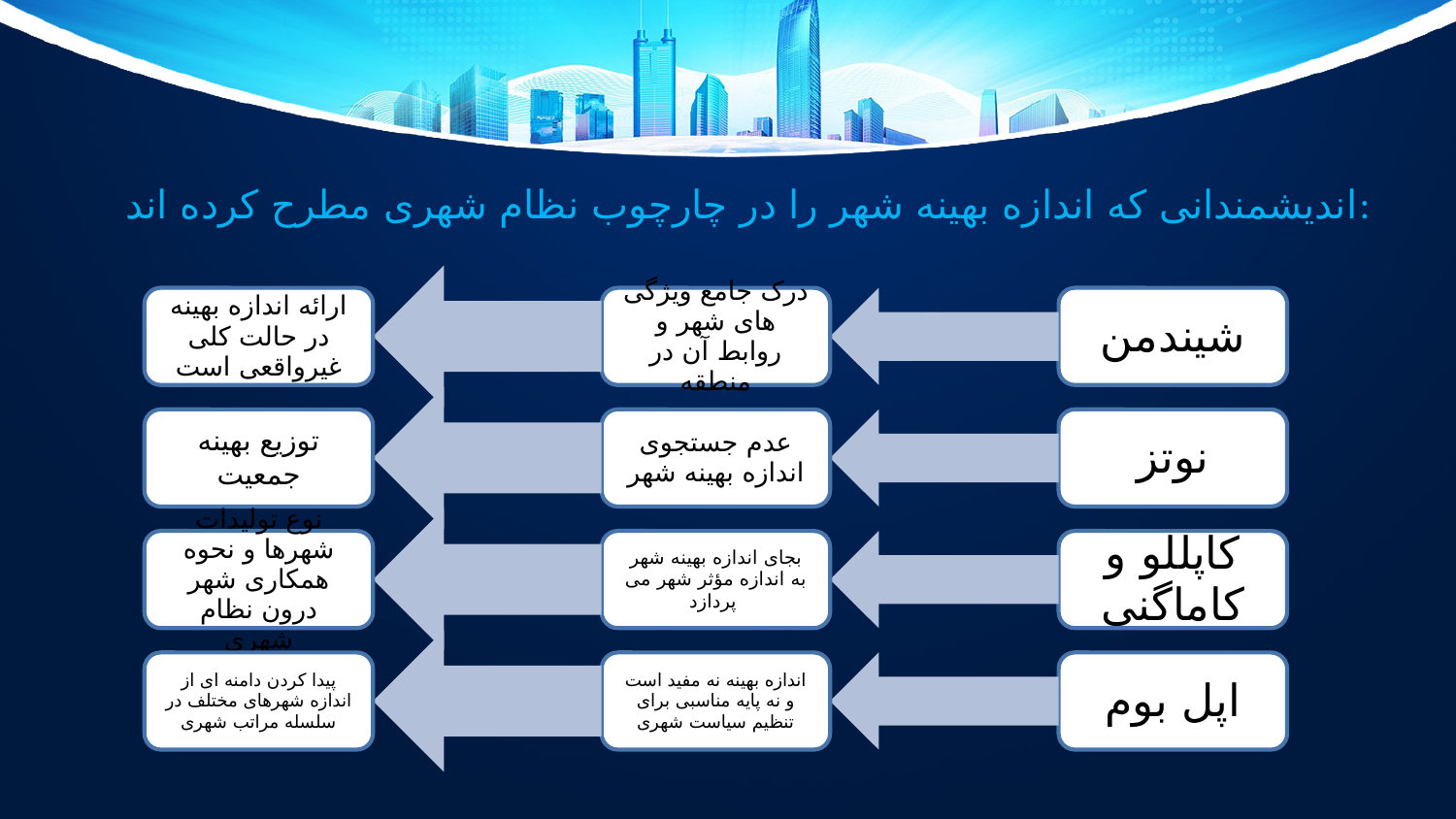

# اندیشمندانی که اندازه بهینه شهر را در چارچوب نظام شهری مطرح کرده اند:
شیندمن
درک جامع ویژگی های شهر و روابط آن در منطقه
ارائه اندازه بهینه در حالت کلی غیرواقعی است
نوتز
عدم جستجوی اندازه بهینه شهر
توزیع بهینه جمعیت
کاپللو و کاماگنی
بجای اندازه بهینه شهر به اندازه مؤثر شهر می پردازد
نوع تولیدات شهرها و نحوه همکاری شهر درون نظام شهری
اپل بوم
اندازه بهینه نه مفید است و نه پایه مناسبی برای تنظیم سیاست شهری
پیدا کردن دامنه ای از اندازه شهرهای مختلف در سلسله مراتب شهری